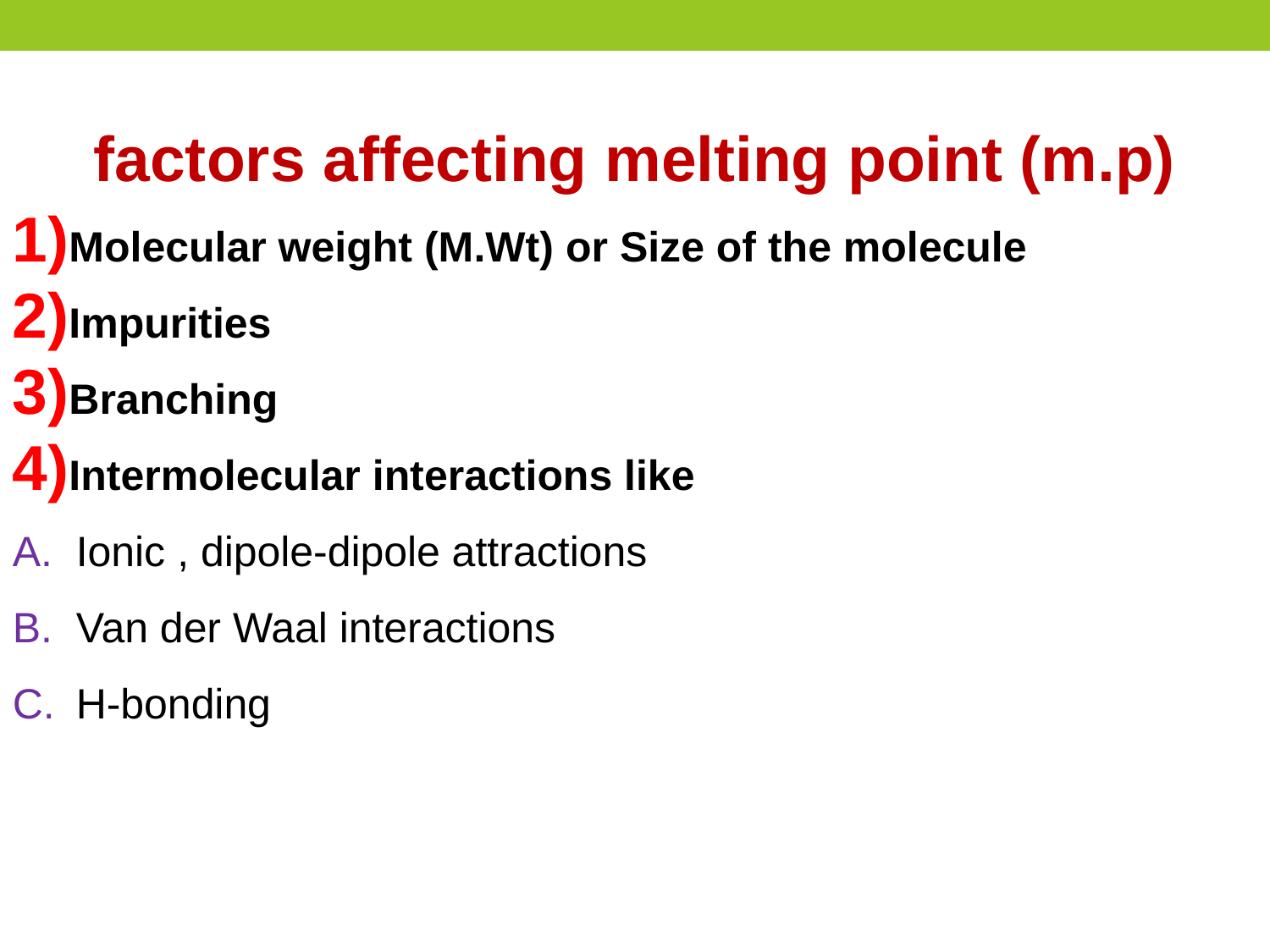

factors affecting melting point (m.p)
Molecular weight (M.Wt) or Size of the molecule
Impurities
Branching
Intermolecular interactions like
Ionic , dipole-dipole attractions
Van der Waal interactions
H-bonding